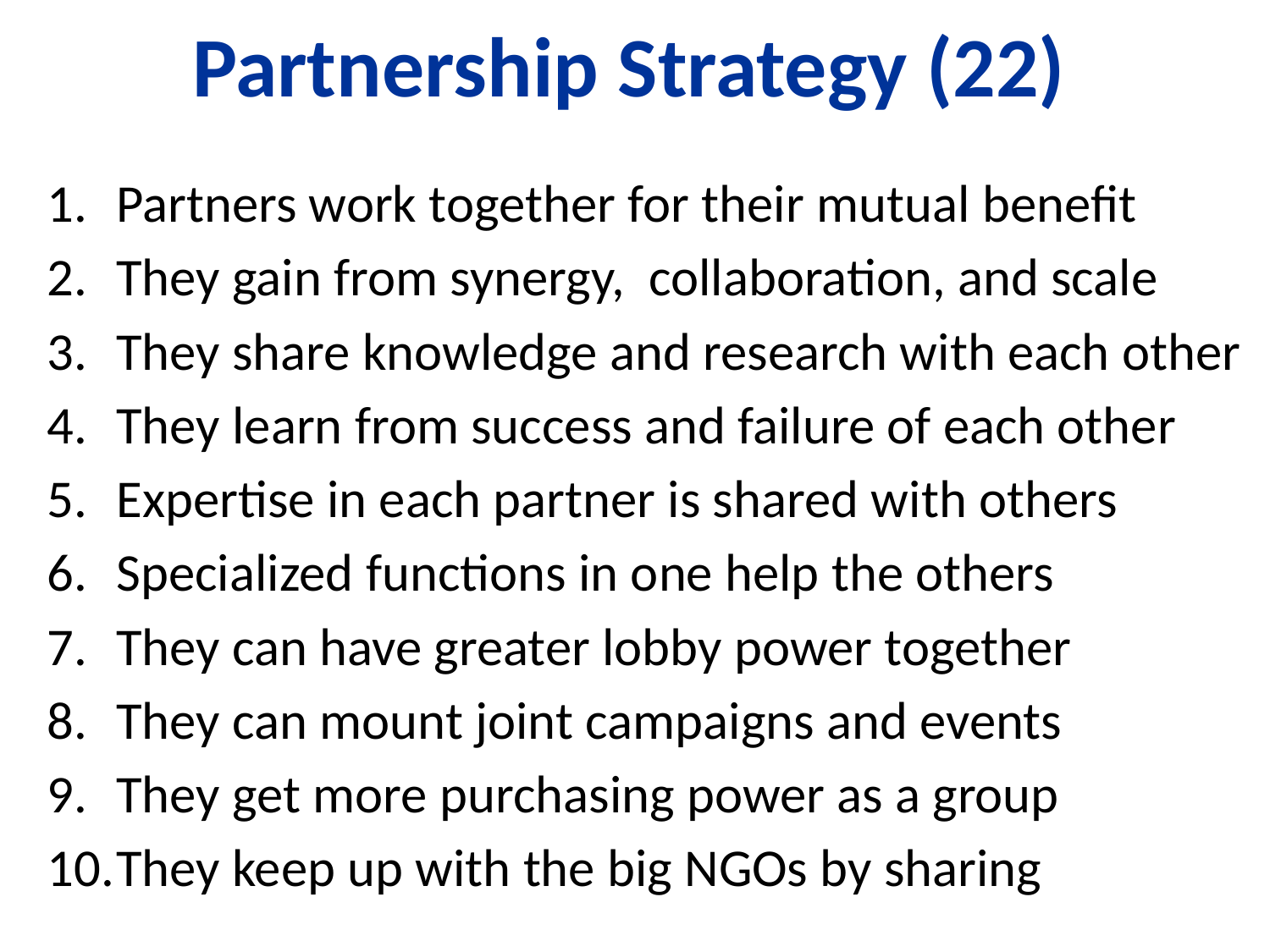

# Partnership Strategy (22)
Partners work together for their mutual benefit
They gain from synergy,  collaboration, and scale
They share knowledge and research with each other
They learn from success and failure of each other
Expertise in each partner is shared with others
Specialized functions in one help the others
They can have greater lobby power together
They can mount joint campaigns and events
They get more purchasing power as a group
They keep up with the big NGOs by sharing